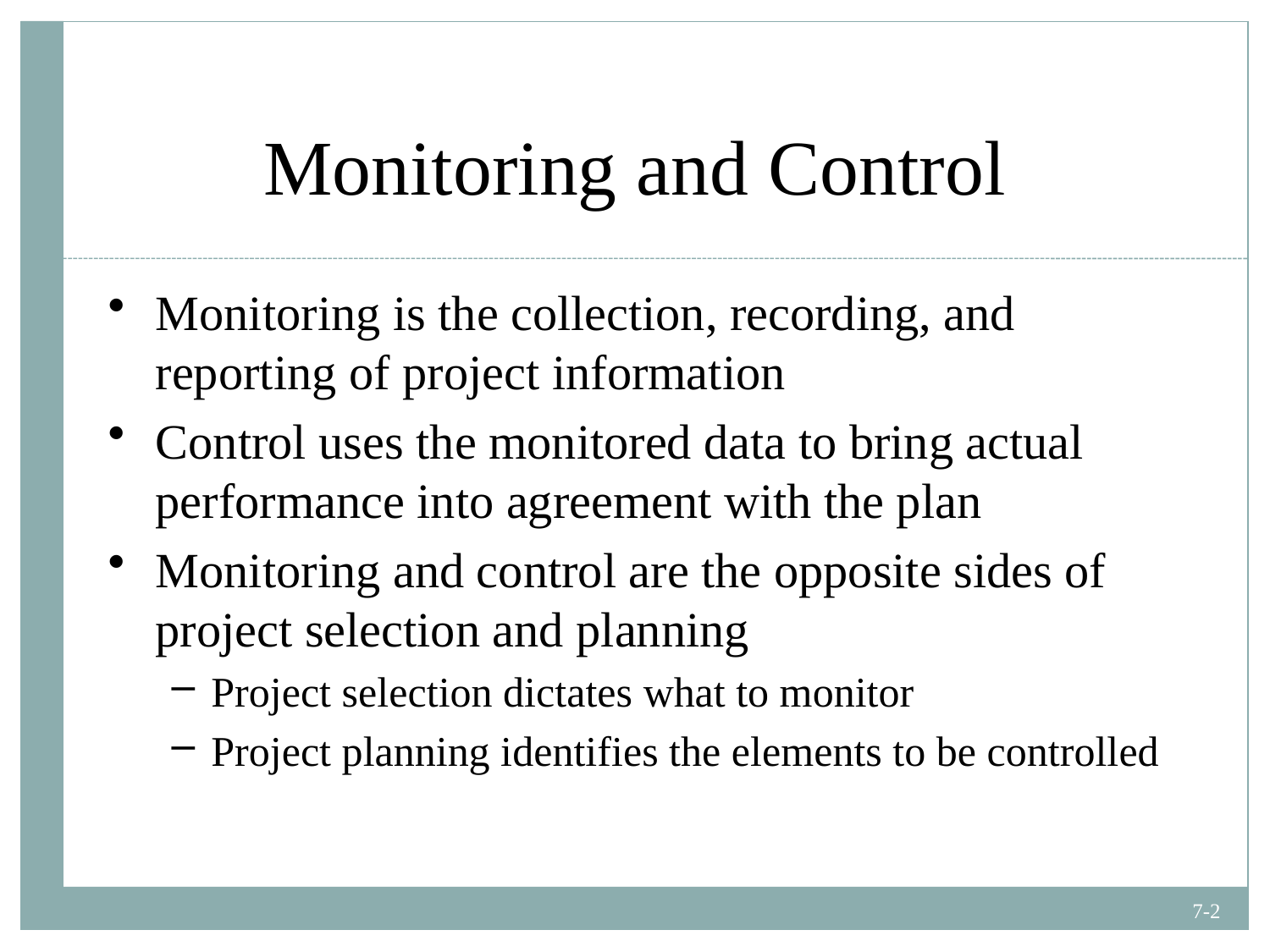

# Monitoring and Control
Monitoring is the collection, recording, and reporting of project information
Control uses the monitored data to bring actual performance into agreement with the plan
Monitoring and control are the opposite sides of project selection and planning
Project selection dictates what to monitor
Project planning identifies the elements to be controlled